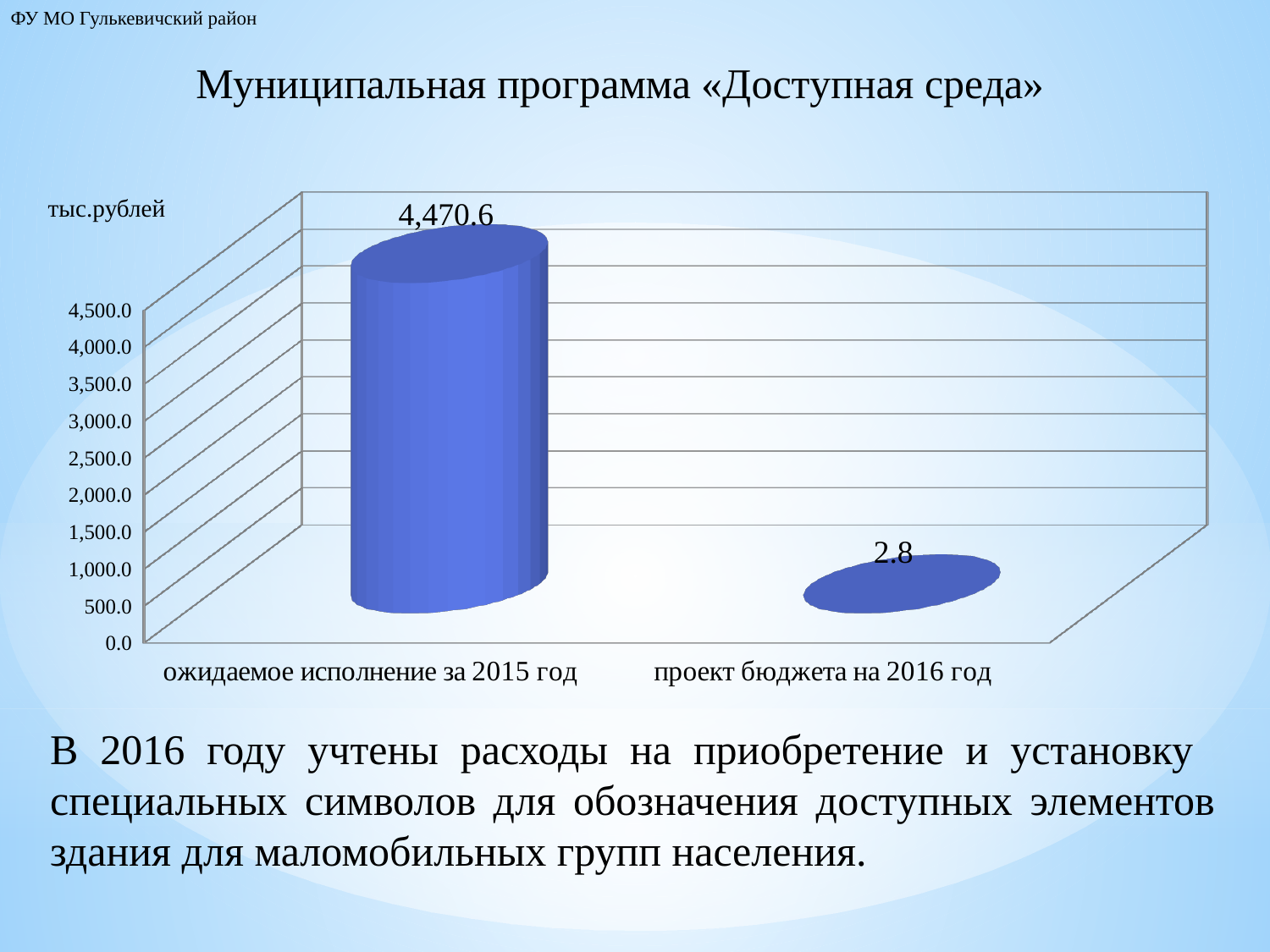

ФУ МО Гулькевичский район

[unsupported chart]

тыс.рублей
В 2016 году учтены расходы на приобретение и установку  специальных символов для обозначения доступных элементов здания для маломобильных групп населения.